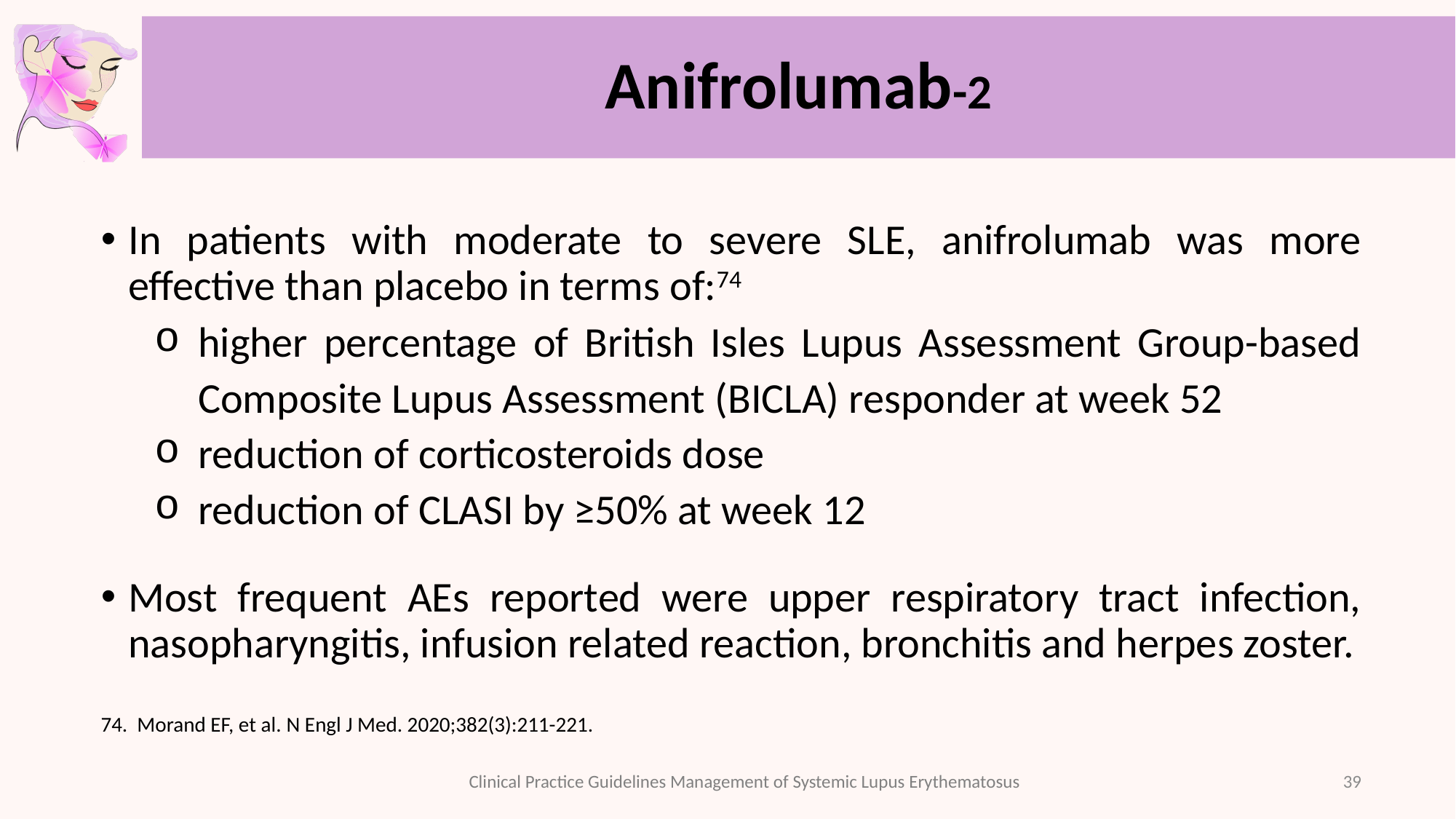

# Anifrolumab-2
In patients with moderate to severe SLE, anifrolumab was more effective than placebo in terms of:74
higher percentage of British Isles Lupus Assessment Group-based Composite Lupus Assessment (BICLA) responder at week 52
reduction of corticosteroids dose
reduction of CLASI by ≥50% at week 12
Most frequent AEs reported were upper respiratory tract infection, nasopharyngitis, infusion related reaction, bronchitis and herpes zoster.
74.  Morand EF, et al. N Engl J Med. 2020;382(3):211-221.
39